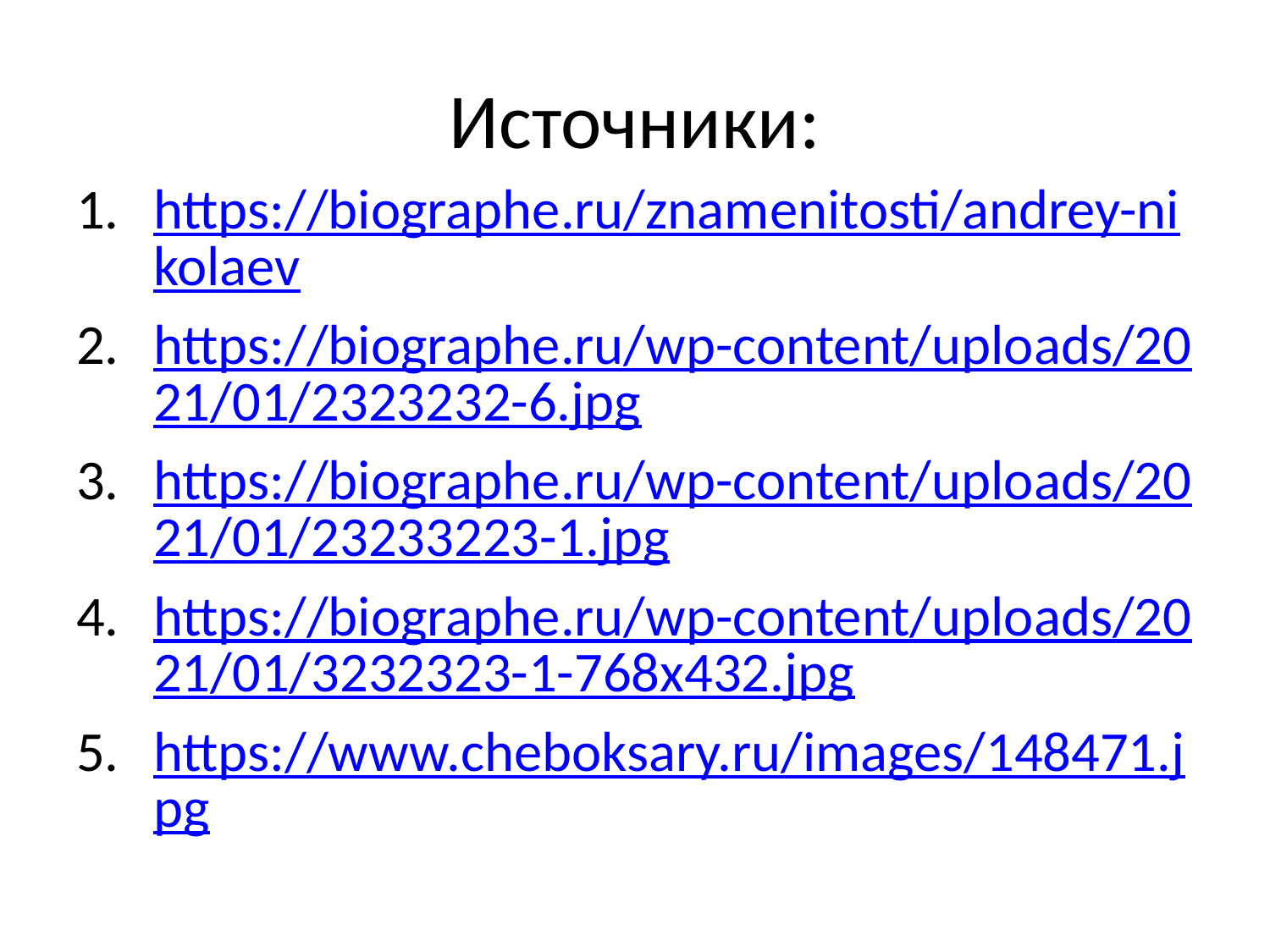

# Источники:
https://biographe.ru/znamenitosti/andrey-nikolaev
https://biographe.ru/wp-content/uploads/2021/01/2323232-6.jpg
https://biographe.ru/wp-content/uploads/2021/01/23233223-1.jpg
https://biographe.ru/wp-content/uploads/2021/01/3232323-1-768x432.jpg
https://www.cheboksary.ru/images/148471.jpg